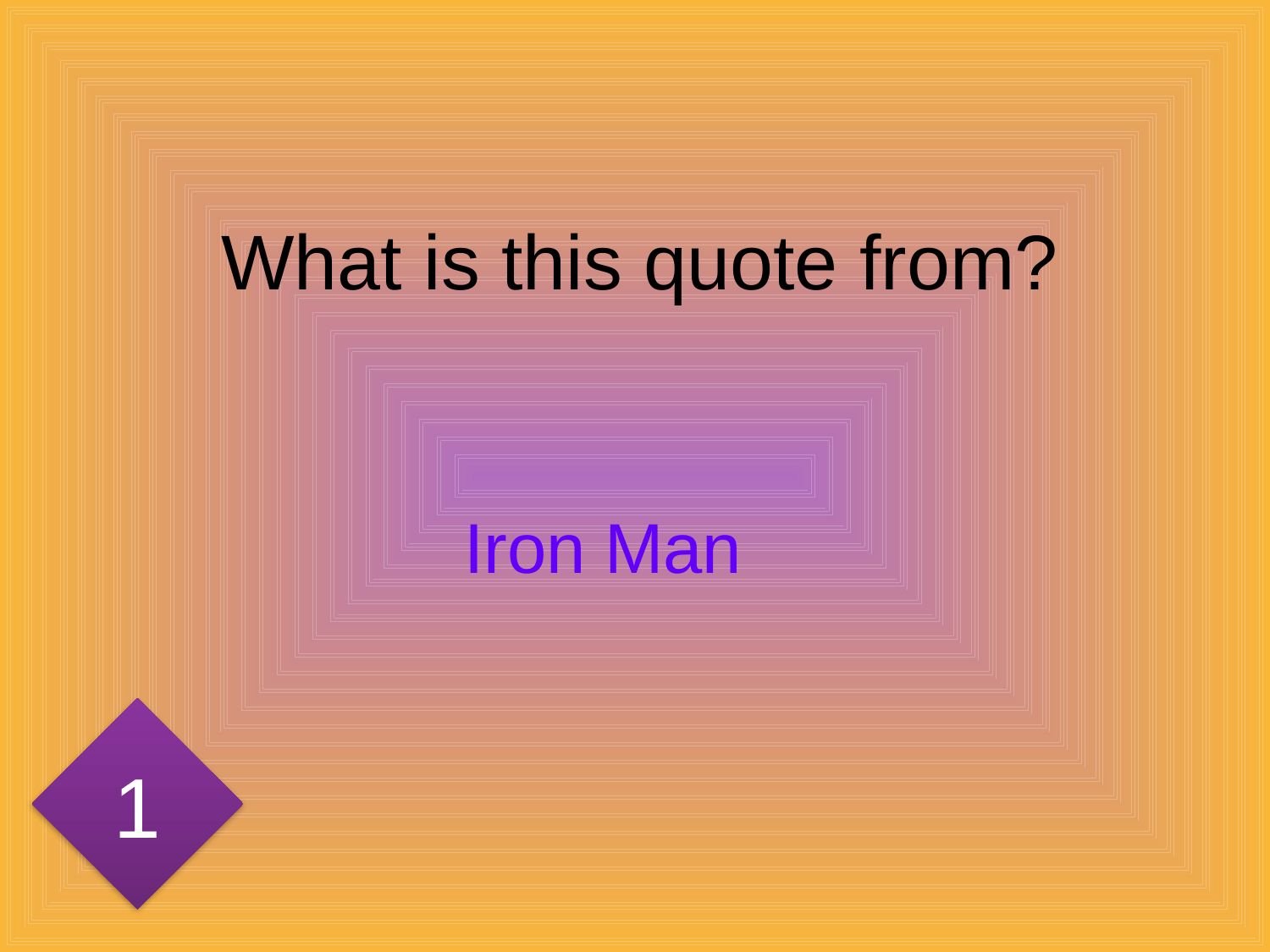

# What is this quote from?
Iron Man
1